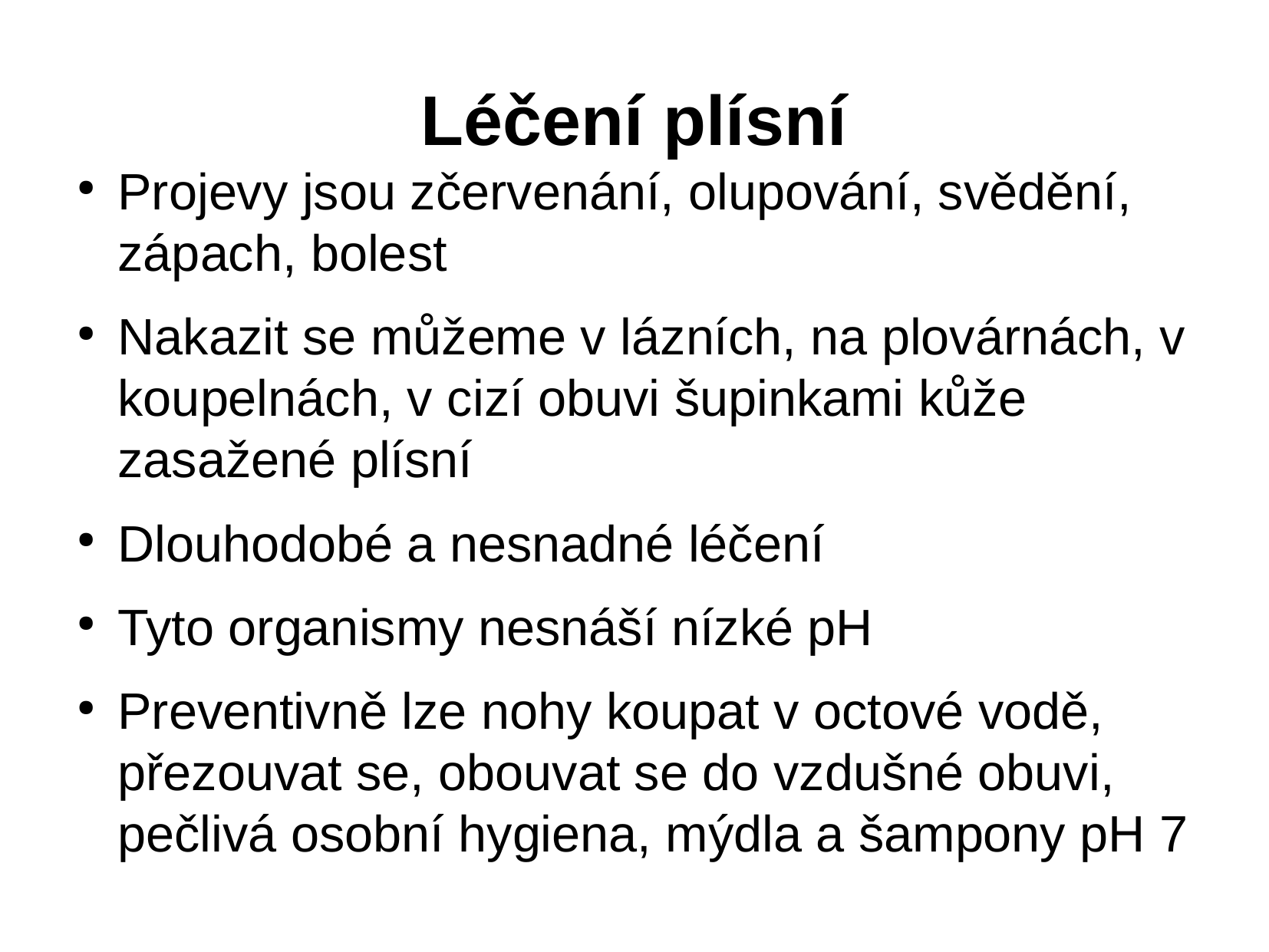

# Léčení plísní
Projevy jsou zčervenání, olupování, svědění, zápach, bolest
Nakazit se můžeme v lázních, na plovárnách, v koupelnách, v cizí obuvi šupinkami kůže zasažené plísní
Dlouhodobé a nesnadné léčení
Tyto organismy nesnáší nízké pH
Preventivně lze nohy koupat v octové vodě, přezouvat se, obouvat se do vzdušné obuvi, pečlivá osobní hygiena, mýdla a šampony pH 7